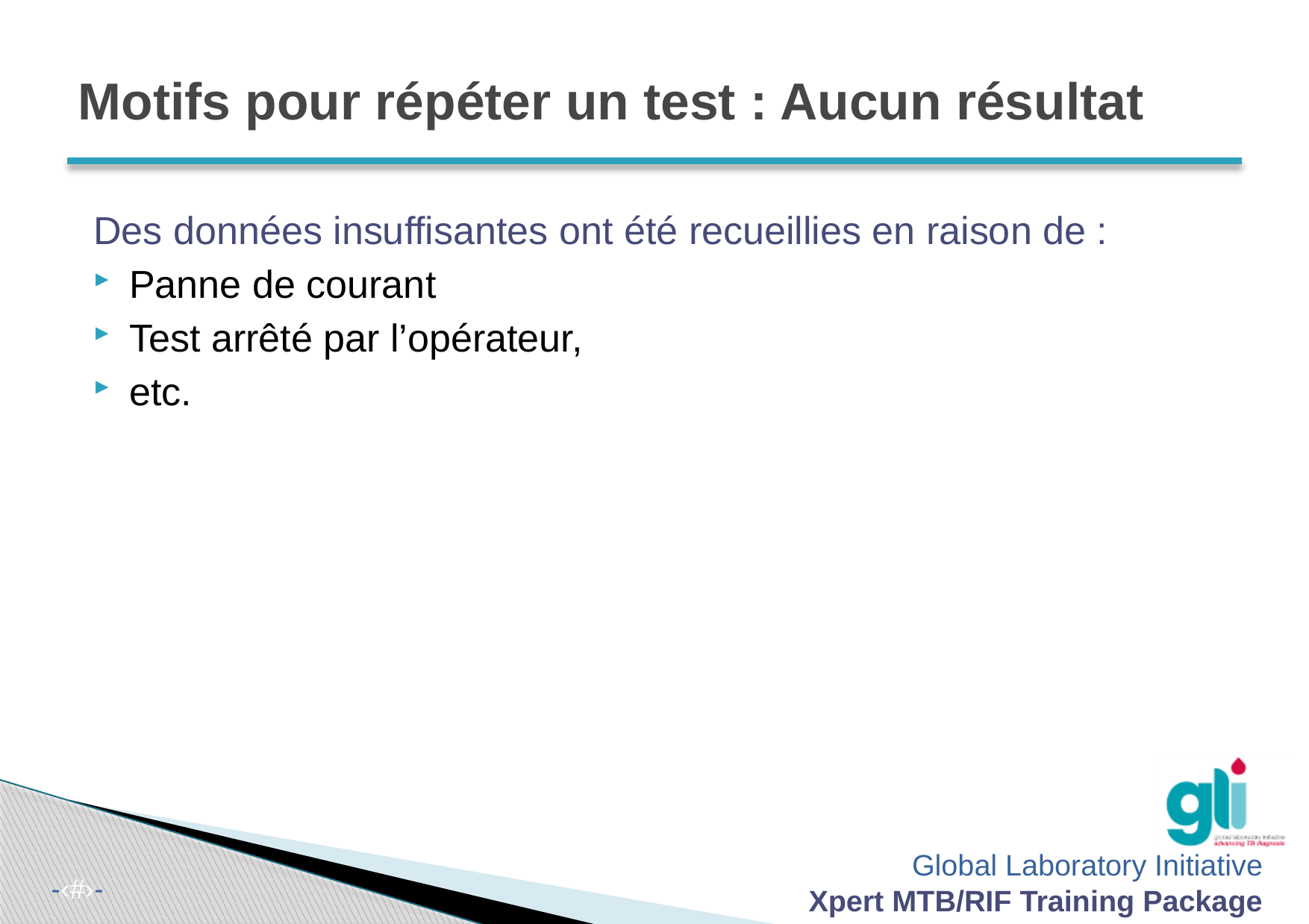

# Motifs pour répéter un test : Aucun résultat
Des données insuffisantes ont été recueillies en raison de :
Panne de courant
Test arrêté par l’opérateur,
etc.